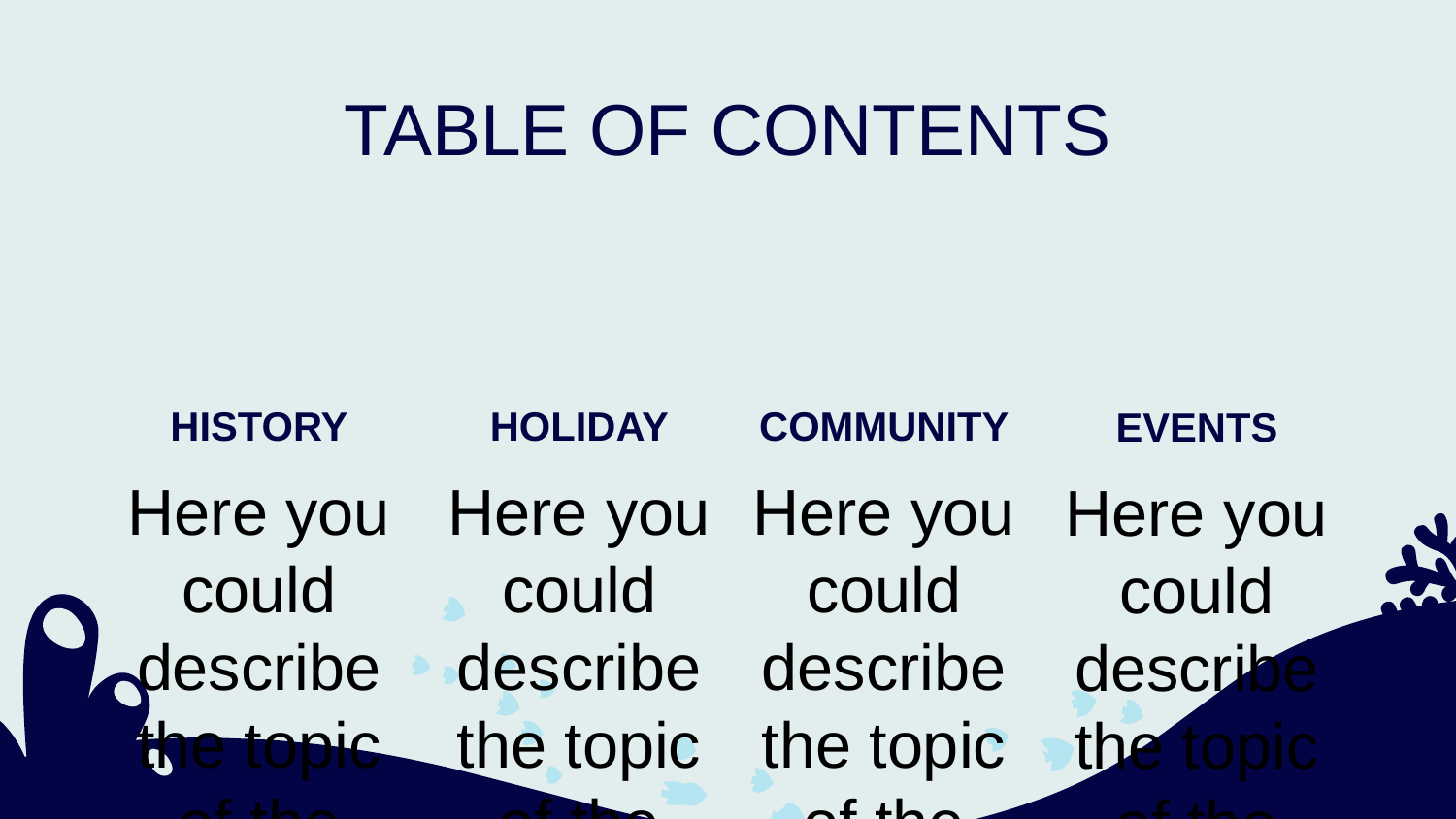

# TABLE OF CONTENTS
HISTORY
HOLIDAY
COMMUNITY
EVENTS
Here you could describe the topic of the section
Here you could describe the topic of the section
Here you could describe the topic of the section
Here you could describe the topic of the section